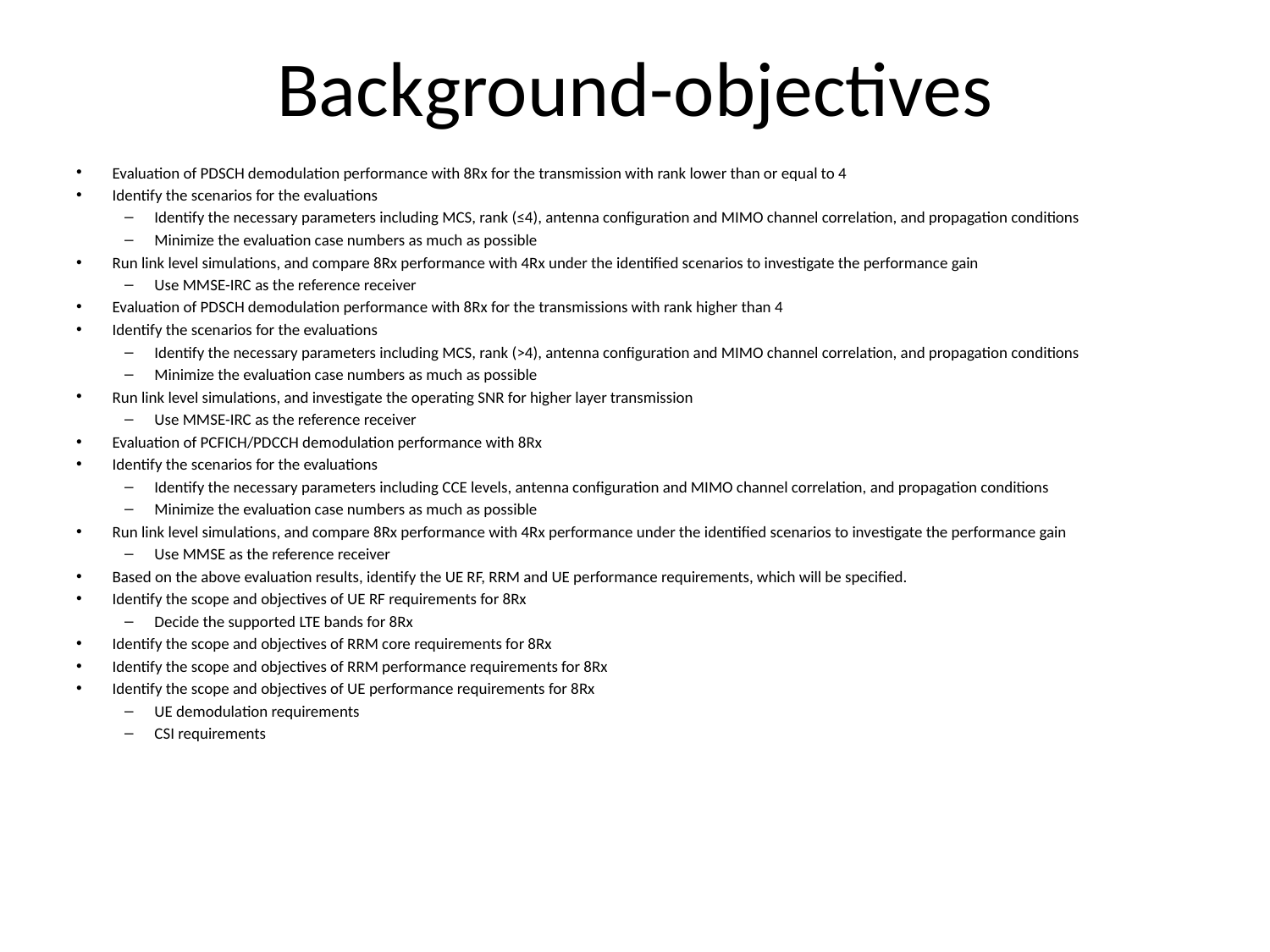

# Background-objectives
Evaluation of PDSCH demodulation performance with 8Rx for the transmission with rank lower than or equal to 4
Identify the scenarios for the evaluations
Identify the necessary parameters including MCS, rank (≤4), antenna configuration and MIMO channel correlation, and propagation conditions
Minimize the evaluation case numbers as much as possible
Run link level simulations, and compare 8Rx performance with 4Rx under the identified scenarios to investigate the performance gain
Use MMSE-IRC as the reference receiver
Evaluation of PDSCH demodulation performance with 8Rx for the transmissions with rank higher than 4
Identify the scenarios for the evaluations
Identify the necessary parameters including MCS, rank (>4), antenna configuration and MIMO channel correlation, and propagation conditions
Minimize the evaluation case numbers as much as possible
Run link level simulations, and investigate the operating SNR for higher layer transmission
Use MMSE-IRC as the reference receiver
Evaluation of PCFICH/PDCCH demodulation performance with 8Rx
Identify the scenarios for the evaluations
Identify the necessary parameters including CCE levels, antenna configuration and MIMO channel correlation, and propagation conditions
Minimize the evaluation case numbers as much as possible
Run link level simulations, and compare 8Rx performance with 4Rx performance under the identified scenarios to investigate the performance gain
Use MMSE as the reference receiver
Based on the above evaluation results, identify the UE RF, RRM and UE performance requirements, which will be specified.
Identify the scope and objectives of UE RF requirements for 8Rx
Decide the supported LTE bands for 8Rx
Identify the scope and objectives of RRM core requirements for 8Rx
Identify the scope and objectives of RRM performance requirements for 8Rx
Identify the scope and objectives of UE performance requirements for 8Rx
UE demodulation requirements
CSI requirements